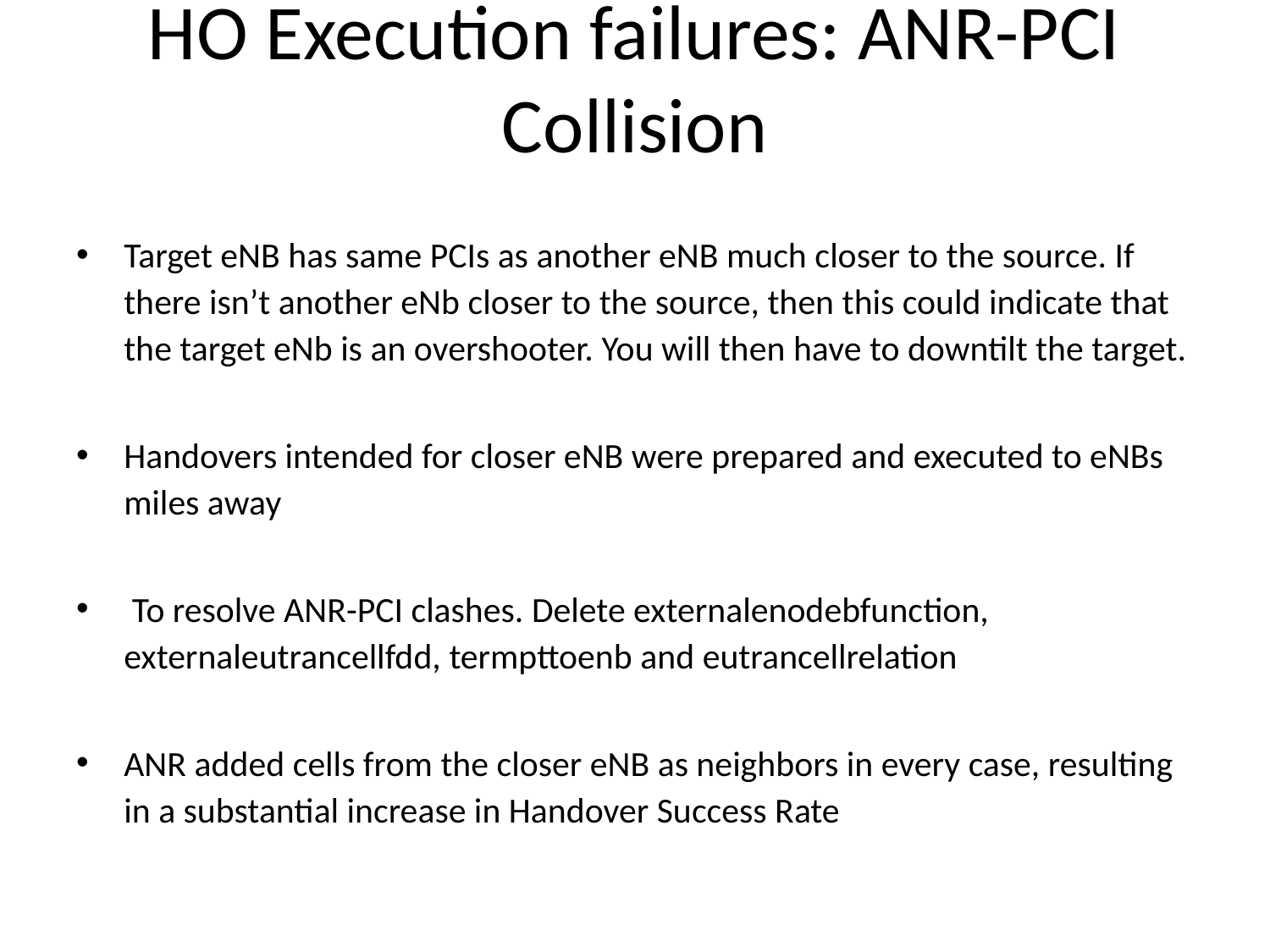

# HO Execution failures: ANR-PCI Collision
Target eNB has same PCIs as another eNB much closer to the source. If there isn’t another eNb closer to the source, then this could indicate that the target eNb is an overshooter. You will then have to downtilt the target.

Handovers intended for closer eNB were prepared and executed to eNBs miles away

 To resolve ANR-PCI clashes. Delete externalenodebfunction, externaleutrancellfdd, termpttoenb and eutrancellrelation

ANR added cells from the closer eNB as neighbors in every case, resulting in a substantial increase in Handover Success Rate